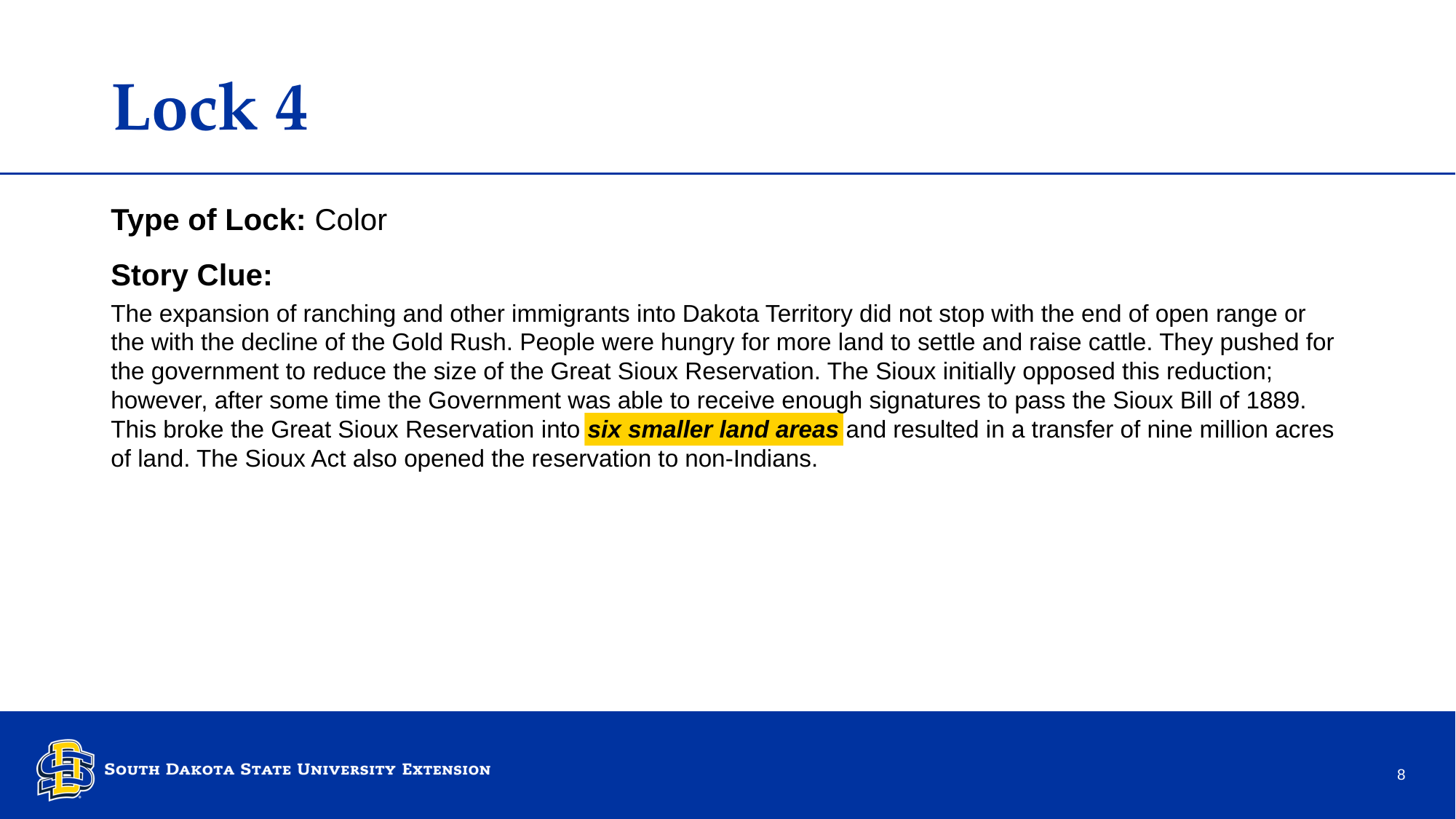

# Lock 4 – 1
Type of Lock: Color
Story Clue:
The expansion of ranching and other immigrants into Dakota Territory did not stop with the end of open range or the with the decline of the Gold Rush. People were hungry for more land to settle and raise cattle. They pushed for the government to reduce the size of the Great Sioux Reservation. The Sioux initially opposed this reduction; however, after some time the Government was able to receive enough signatures to pass the Sioux Bill of 1889. This broke the Great Sioux Reservation into six smaller land areas and resulted in a transfer of nine million acres of land. The Sioux Act also opened the reservation to non-Indians.